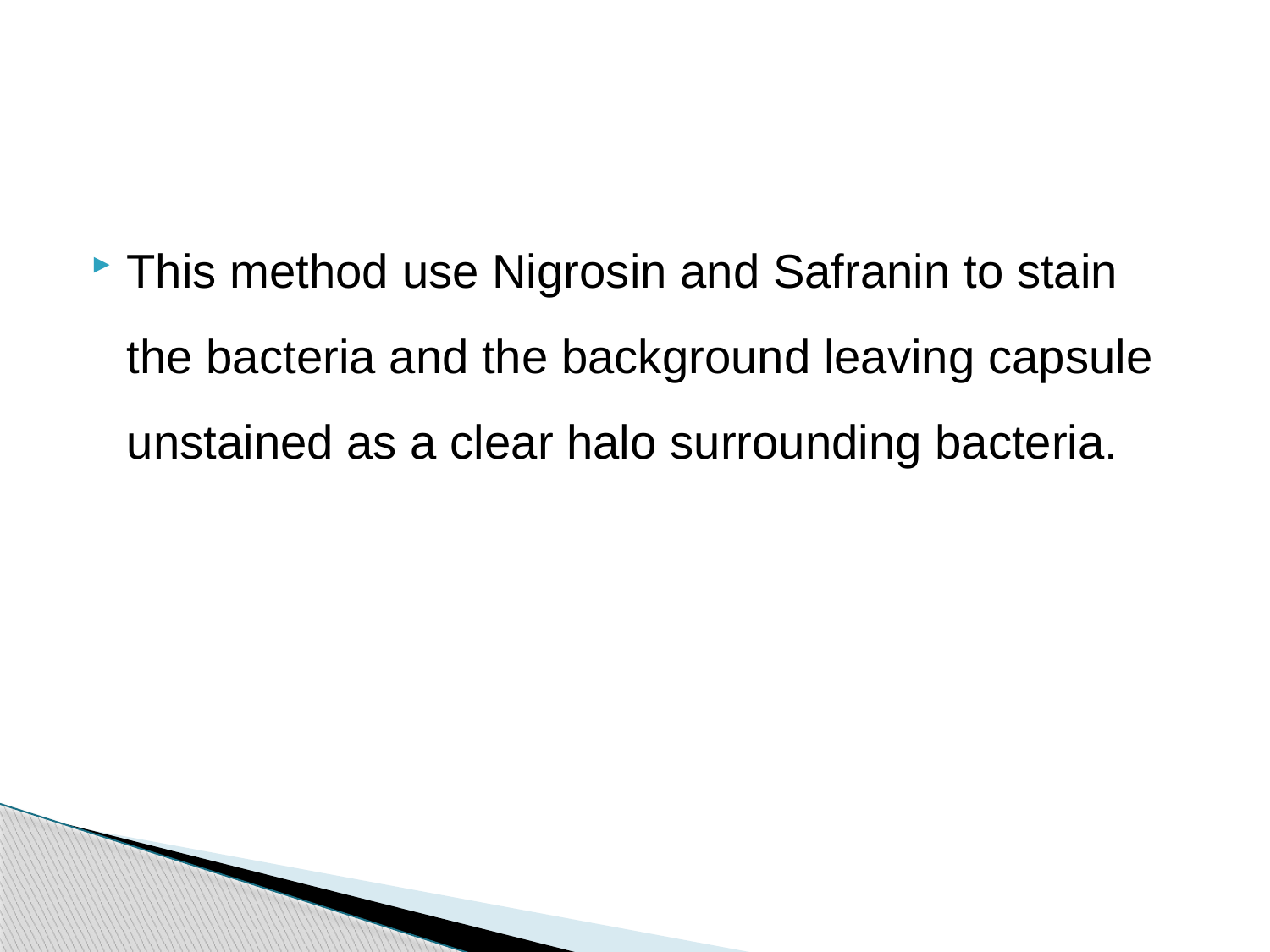

#
This method use Nigrosin and Safranin to stain the bacteria and the background leaving capsule unstained as a clear halo surrounding bacteria.